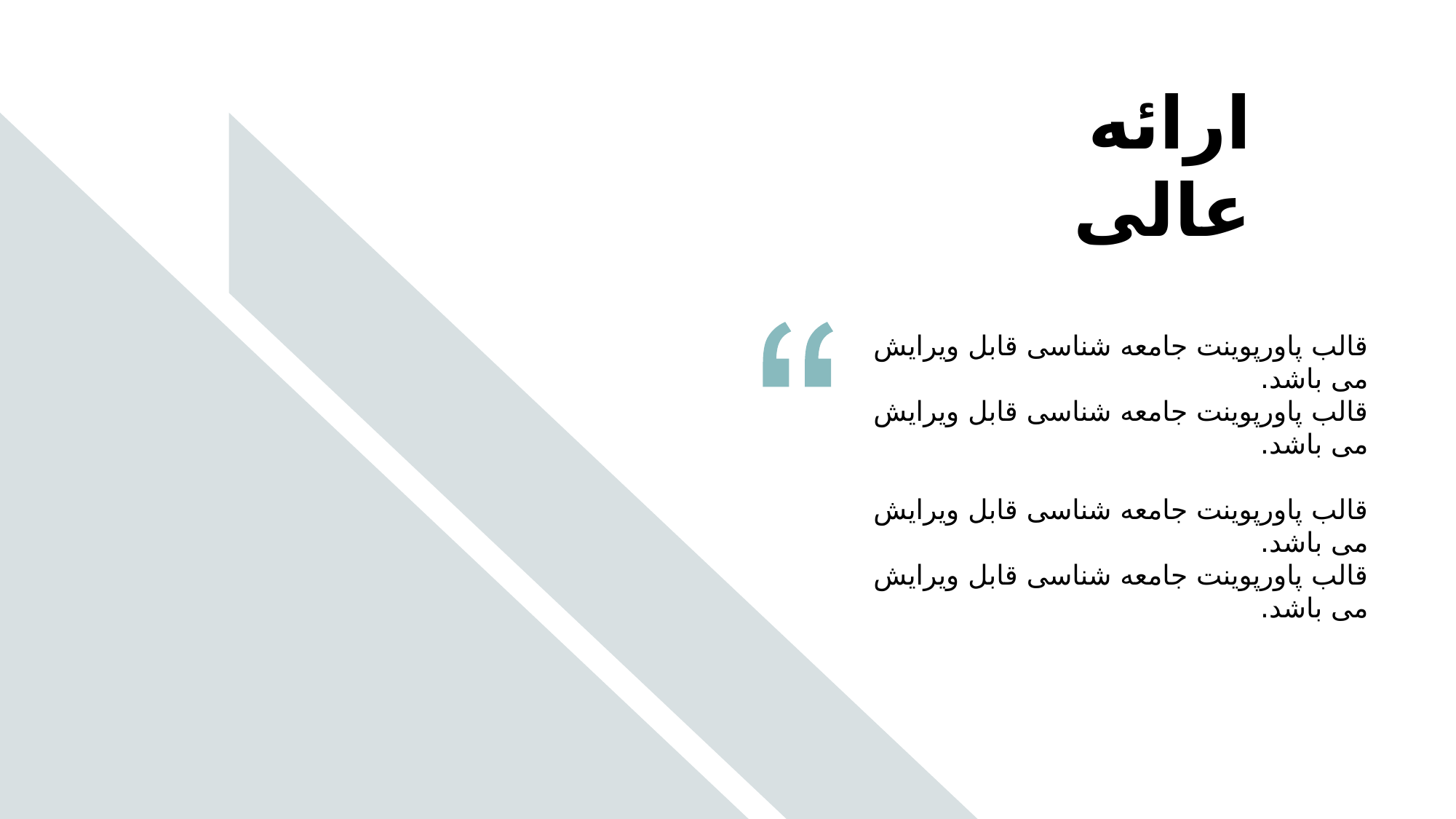

ارائه
عالی

قالب پاورپوینت جامعه شناسی قابل ویرایش می باشد.
قالب پاورپوینت جامعه شناسی قابل ویرایش می باشد.

قالب پاورپوینت جامعه شناسی قابل ویرایش می باشد.
قالب پاورپوینت جامعه شناسی قابل ویرایش می باشد.